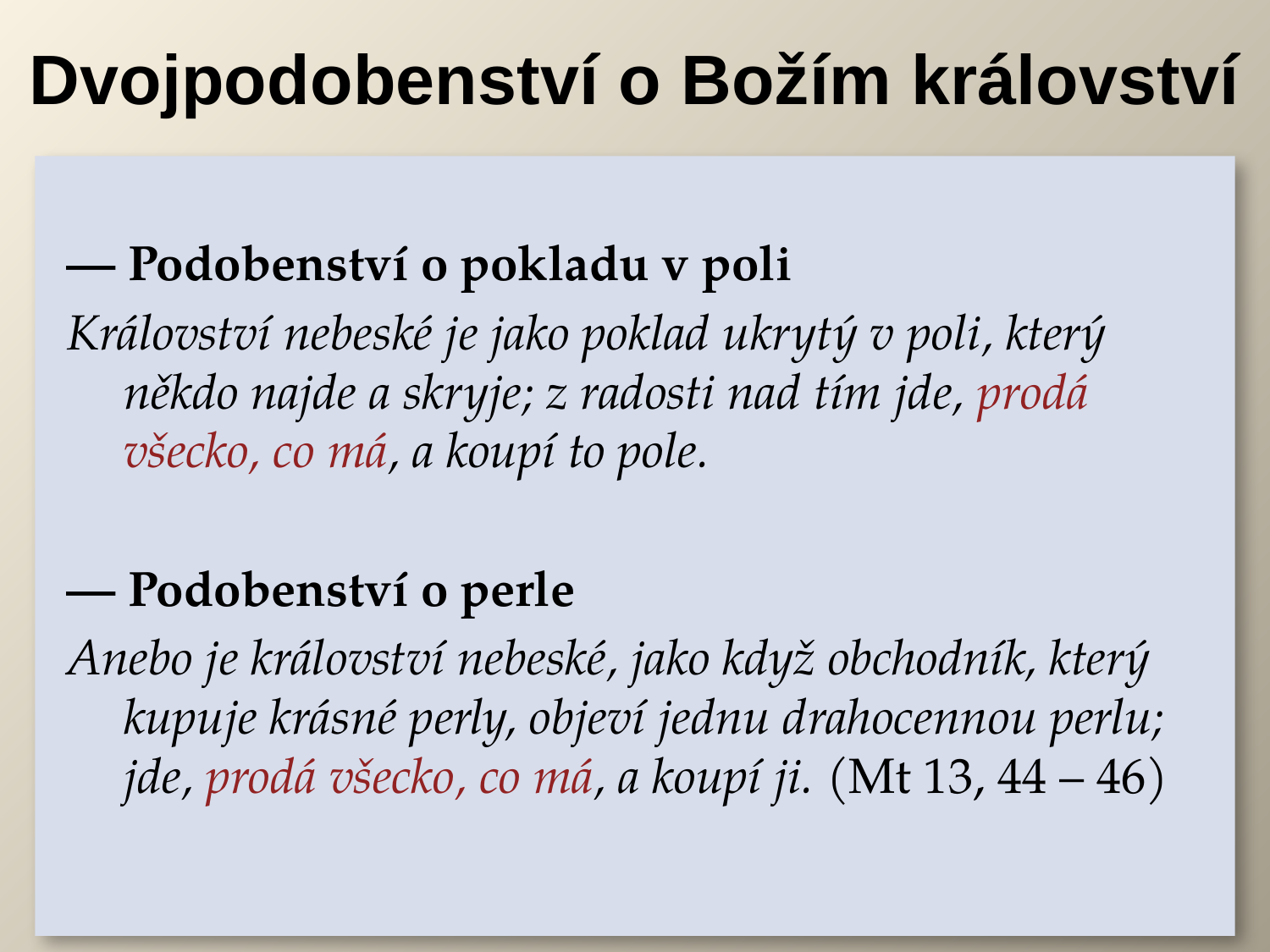

# Dvojpodobenství o Božím království

— Podobenství o pokladu v poli
Království nebeské je jako poklad ukrytý v poli, který někdo najde a skryje; z radosti nad tím jde, prodá všecko, co má, a koupí to pole.

— Podobenství o perle
Anebo je království nebeské, jako když obchodník, který kupuje krásné perly, objeví jednu drahocennou perlu; jde, prodá všecko, co má, a koupí ji. (Mt 13, 44 – 46)